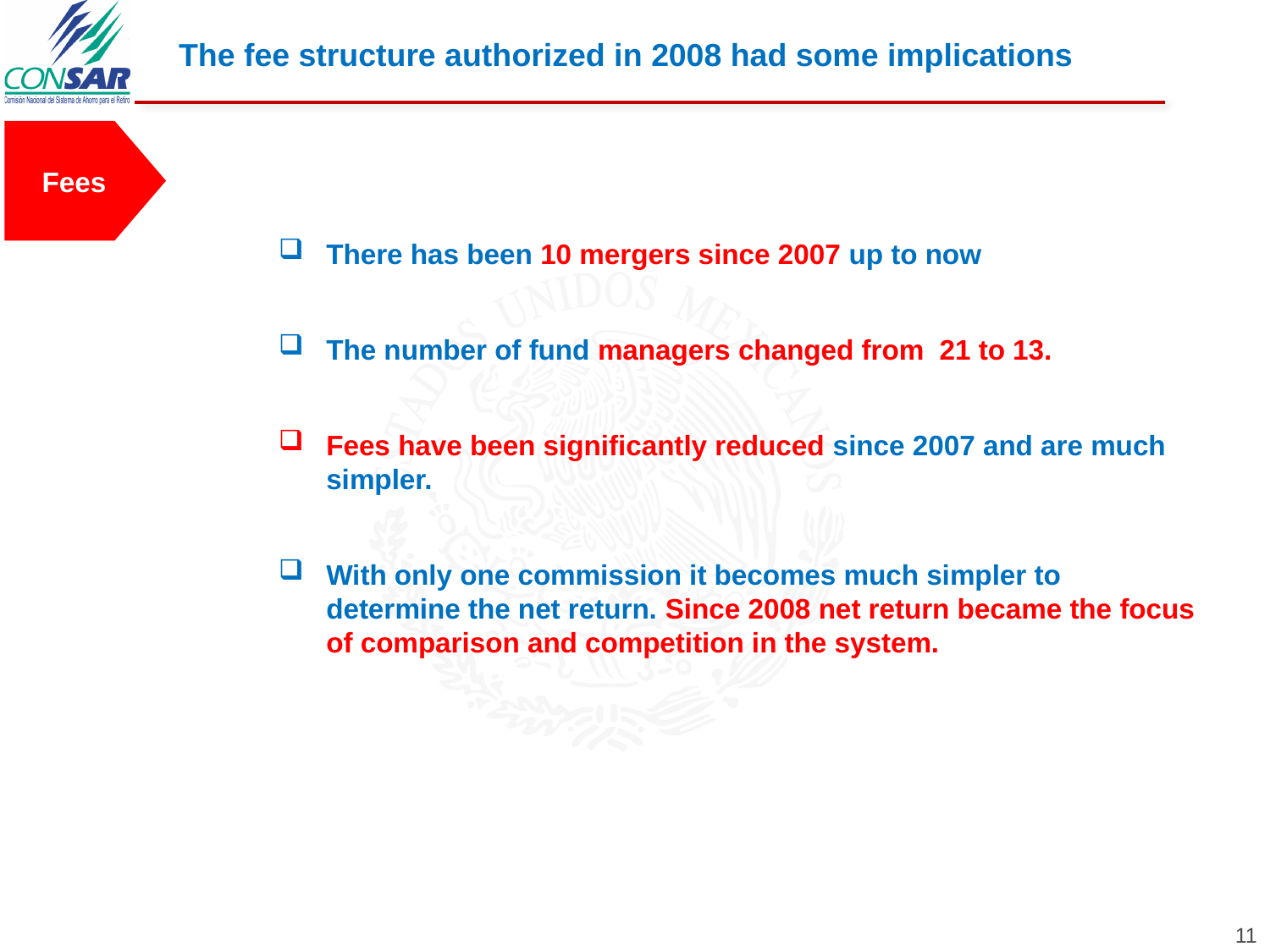

The fee structure authorized in 2008 had some implications
Fees
Facts

There has been 10 mergers since 2007 up to now

The number of fund managers changed from  21 to 13.

Fees have been significantly reduced since 2007 and are much simpler.

With only one commission it becomes much simpler to determine the net return. Since 2008 net return became the focus of comparison and competition in the system.
11